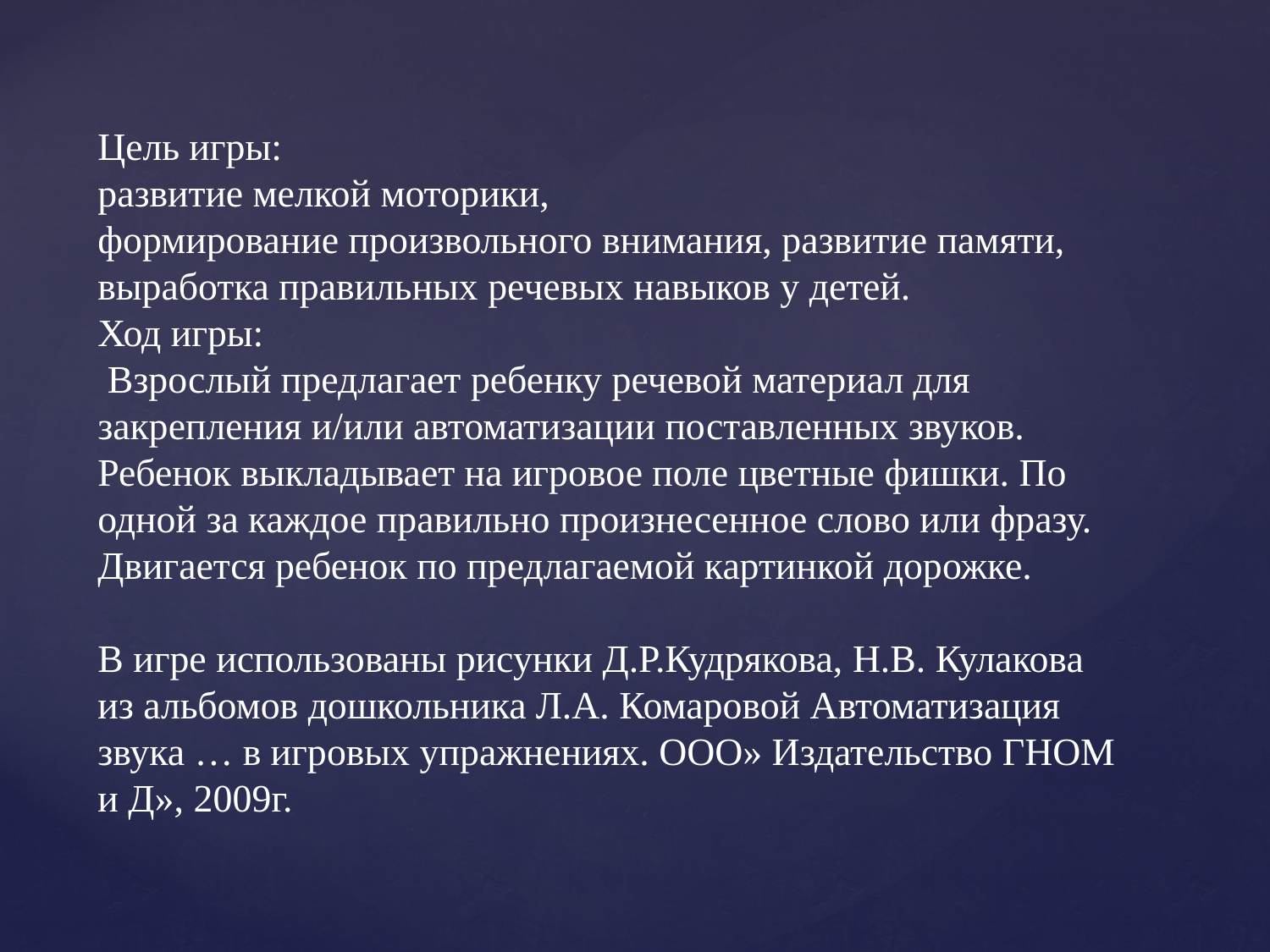

# Цель игры: развитие мелкой моторики, формирование произвольного внимания, развитие памяти,  выработка правильных речевых навыков у детей. Ход игры: Взрослый предлагает ребенку речевой материал для закрепления и/или автоматизации поставленных звуков. Ребенок выкладывает на игровое поле цветные фишки. По одной за каждое правильно произнесенное слово или фразу. Двигается ребенок по предлагаемой картинкой дорожке. В игре использованы рисунки Д.Р.Кудрякова, Н.В. Кулакова из альбомов дошкольника Л.А. Комаровой Автоматизация звука … в игровых упражнениях. ООО» Издательство ГНОМ и Д», 2009г.